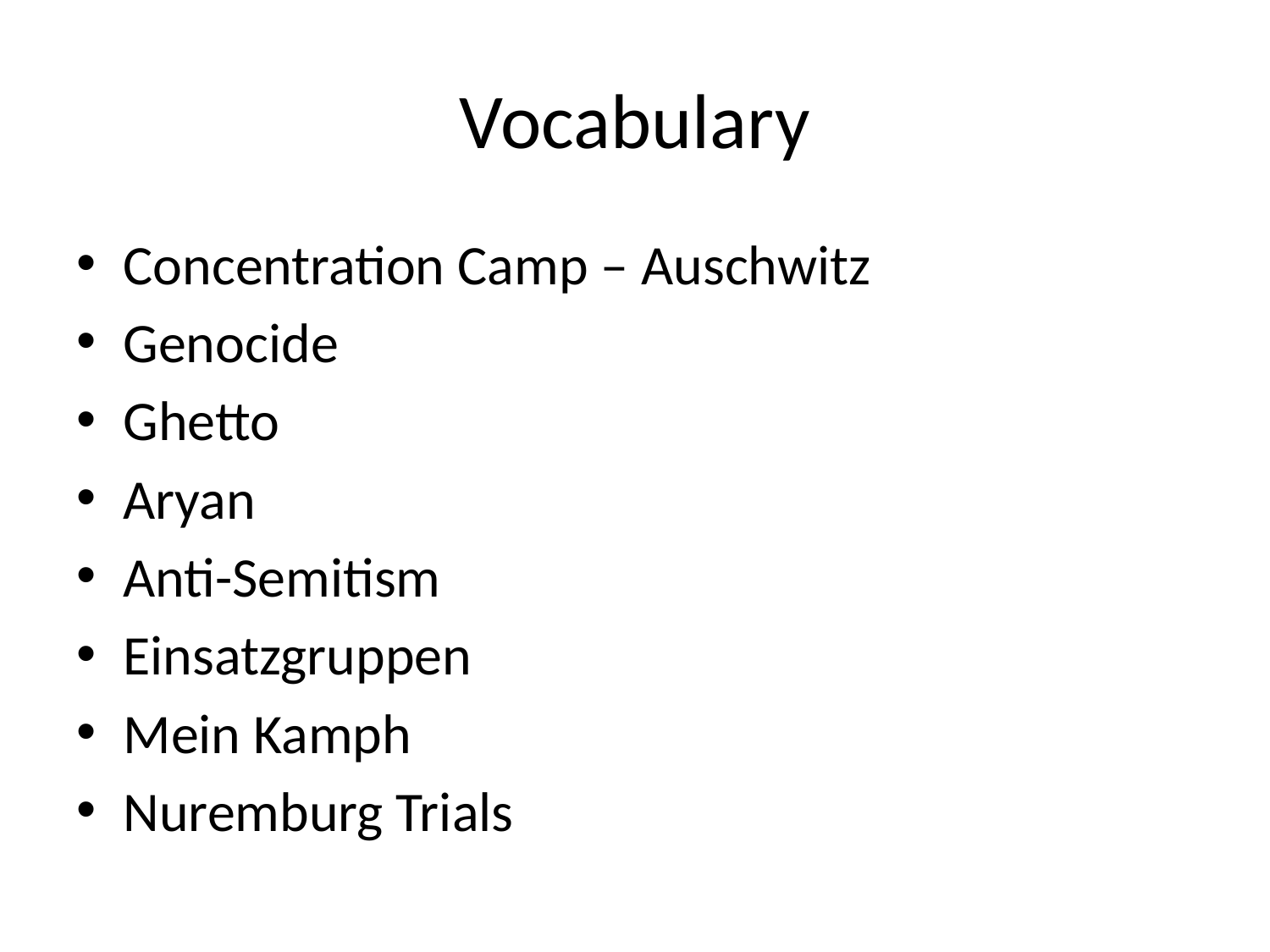

# Vocabulary
Concentration Camp – Auschwitz
Genocide
Ghetto
Aryan
Anti-Semitism
Einsatzgruppen
Mein Kamph
Nuremburg Trials